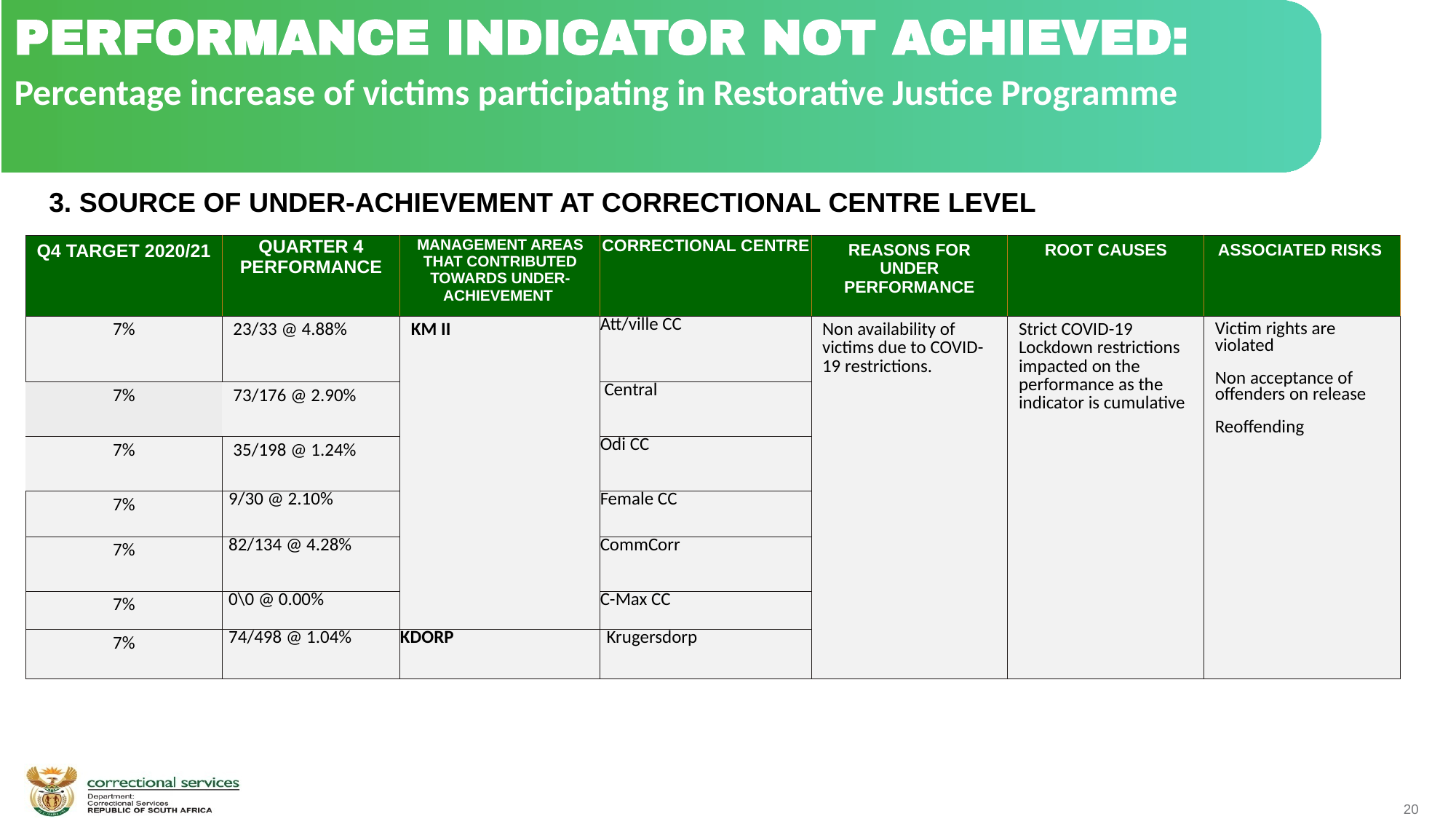

PERFORMANCE INDICATOR NOT ACHIEVED:
Percentage increase of victims participating in Restorative Justice Programme
     3. SOURCE OF UNDER-ACHIEVEMENT AT CORRECTIONAL CENTRE LEVEL
| Q4 TARGET 2020/21 | QUARTER 4 PERFORMANCE | MANAGEMENT AREAS THAT CONTRIBUTED TOWARDS UNDER-ACHIEVEMENT | CORRECTIONAL CENTRE | REASONS FOR UNDER PERFORMANCE | ROOT CAUSES | ASSOCIATED RISKS |
| --- | --- | --- | --- | --- | --- | --- |
| 7% | 23/33 @ 4.88% | KM II | Att/ville CC | Non availability of victims due to COVID-19 restrictions. | Strict COVID-19 Lockdown restrictions impacted on the performance as the indicator is cumulative | Victim rights are violated Non acceptance of offenders on release Reoffending |
| 7% | 73/176 @ 2.90% |  | Central |  |  |  |
| 7% | 35/198 @ 1.24% |  | Odi CC |  |  |  |
| 7% | 9/30 @ 2.10% |  | Female CC |  |  |  |
| 7% | 82/134 @ 4.28% |  | CommCorr |  |  |  |
| 7% | 0\0 @ 0.00% |  | C-Max CC |  |  |  |
| 7% | 74/498 @ 1.04% | KDORP | Krugersdorp |  |  |  |